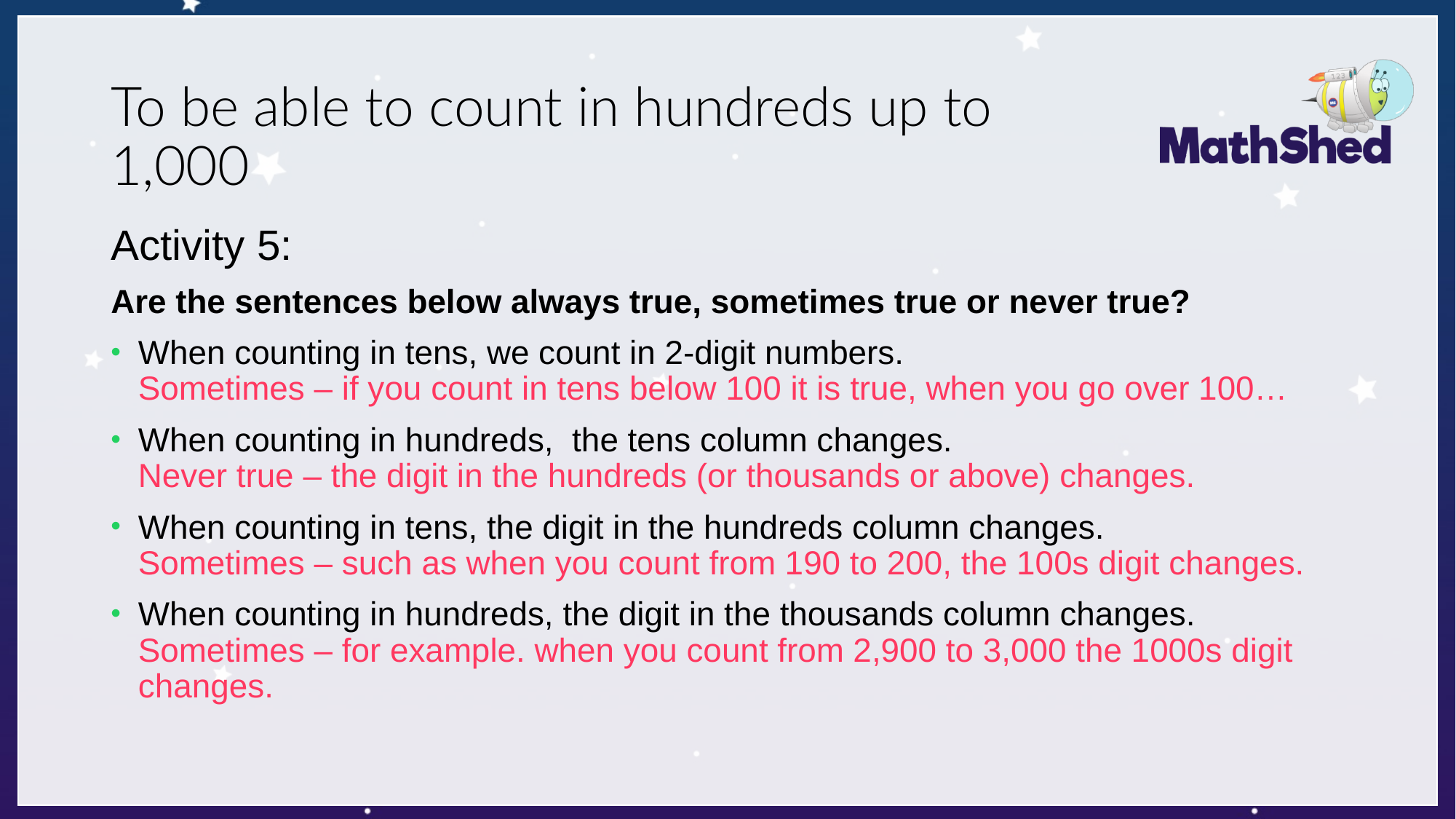

# To be able to count in hundreds up to 1,000
Activity 5:
Are the sentences below always true, sometimes true or never true?
When counting in tens, we count in 2-digit numbers.
Sometimes – if you count in tens below 100 it is true, when you go over 100…
When counting in hundreds,  the tens column changes.
Never true – the digit in the hundreds (or thousands or above) changes.
When counting in tens, the digit in the hundreds column changes.
Sometimes – such as when you count from 190 to 200, the 100s digit changes.
When counting in hundreds, the digit in the thousands column changes.
Sometimes – for example. when you count from 2,900 to 3,000 the 1000s digit changes.